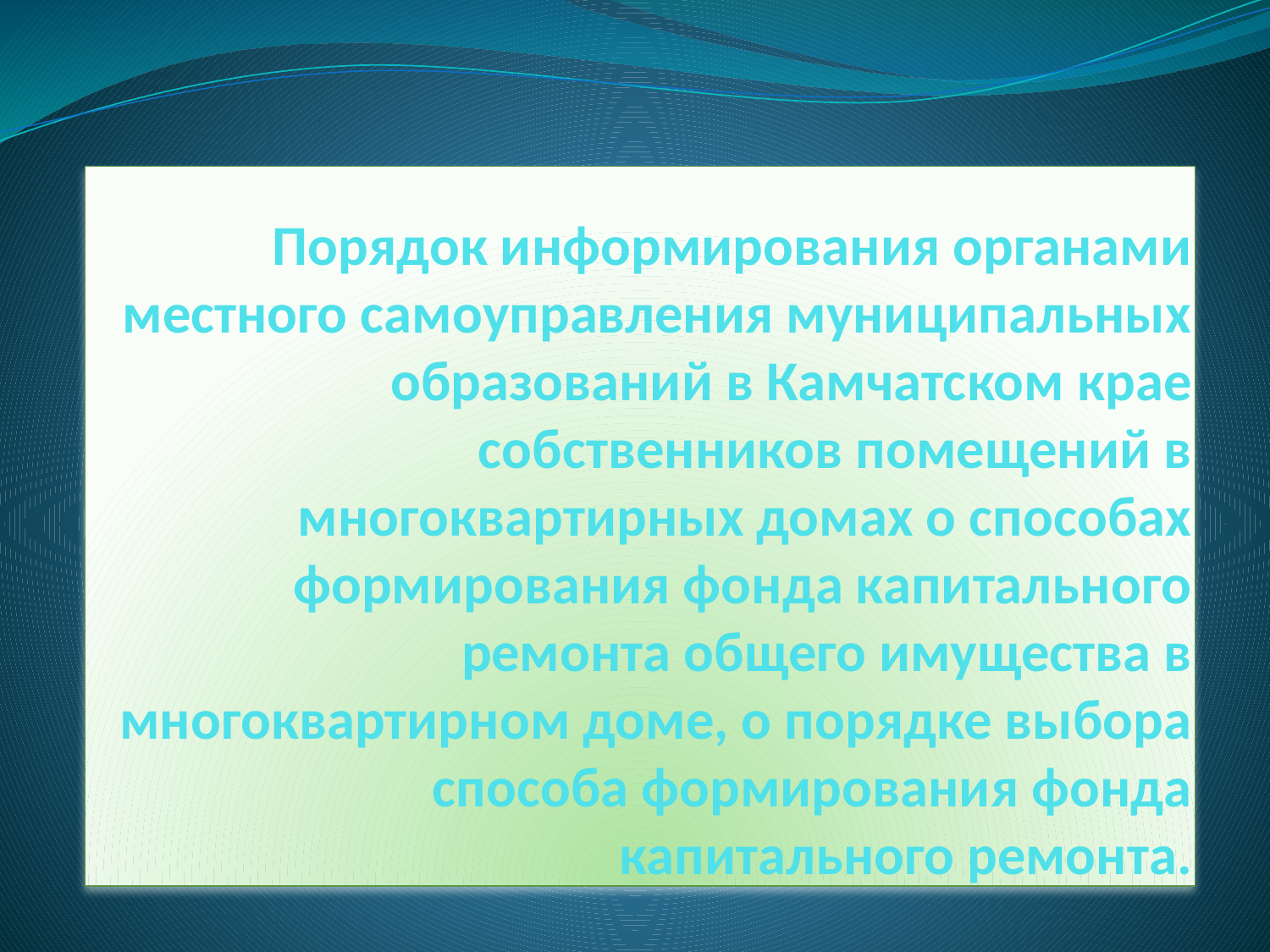

# Порядок информирования органами местного самоуправления муниципальных образований в Камчатском крае собственников помещений в многоквартирных домах о способах формирования фонда капитального ремонта общего имущества в многоквартирном доме, о порядке выбора способа формирования фонда капитального ремонта.